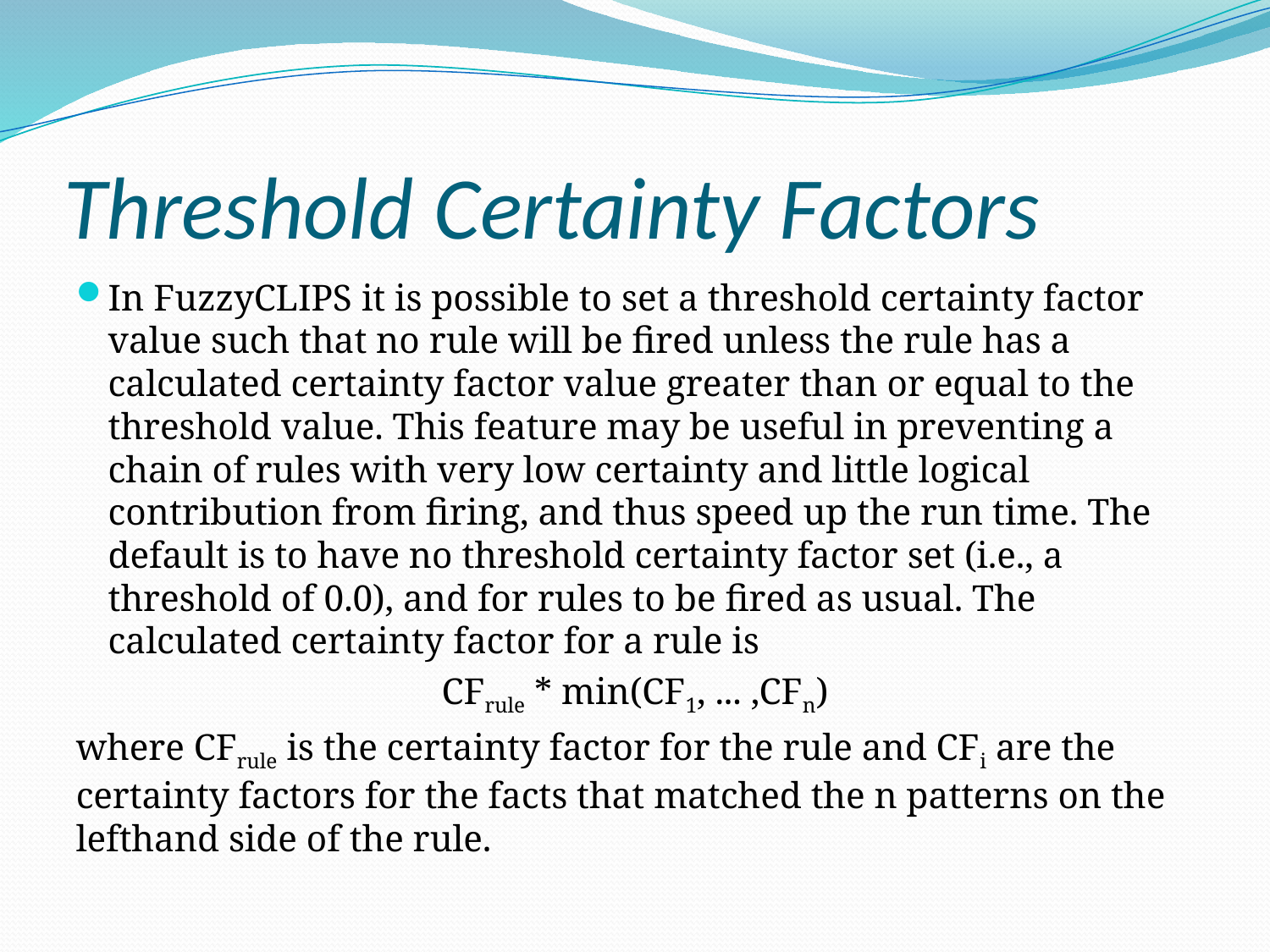

# Threshold Certainty Factors
In FuzzyCLIPS it is possible to set a threshold certainty factor value such that no rule will be fired unless the rule has a calculated certainty factor value greater than or equal to the threshold value. This feature may be useful in preventing a chain of rules with very low certainty and little logical contribution from firing, and thus speed up the run time. The default is to have no threshold certainty factor set (i.e., a threshold of 0.0), and for rules to be fired as usual. The calculated certainty factor for a rule is
CFrule * min(CF1, ... ,CFn)
where CFrule is the certainty factor for the rule and CFi are the certainty factors for the facts that matched the n patterns on the lefthand side of the rule.